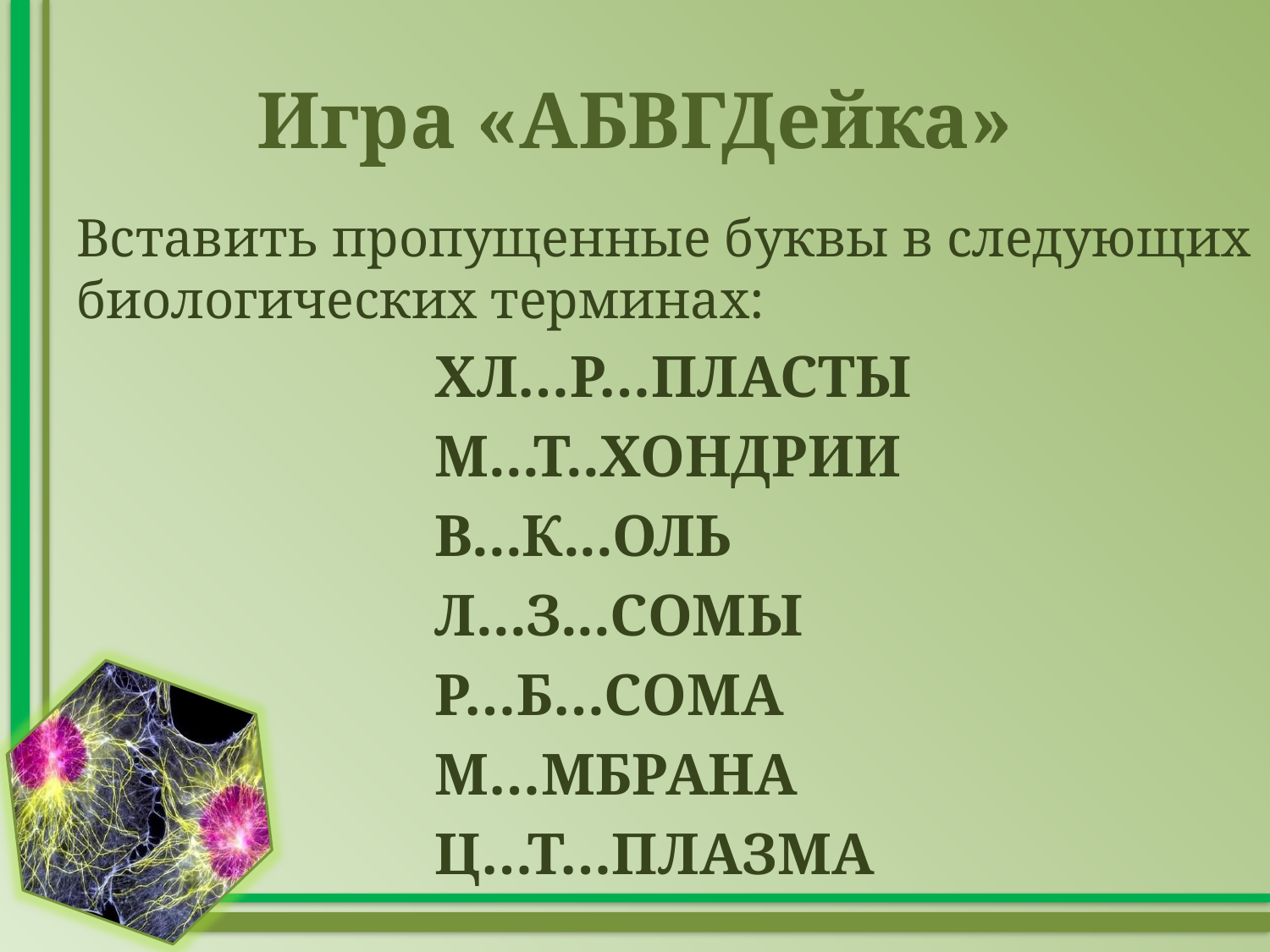

# Игра «АБВГДейка»
Вставить пропущенные буквы в следующих биологических терминах:
ХЛ…Р…ПЛАСТЫ
М...Т..ХОНДРИИ
В...К...ОЛЬ
Л...З...СОМЫ
Р…Б…СОМА
М…МБРАНА
Ц…Т…ПЛАЗМА